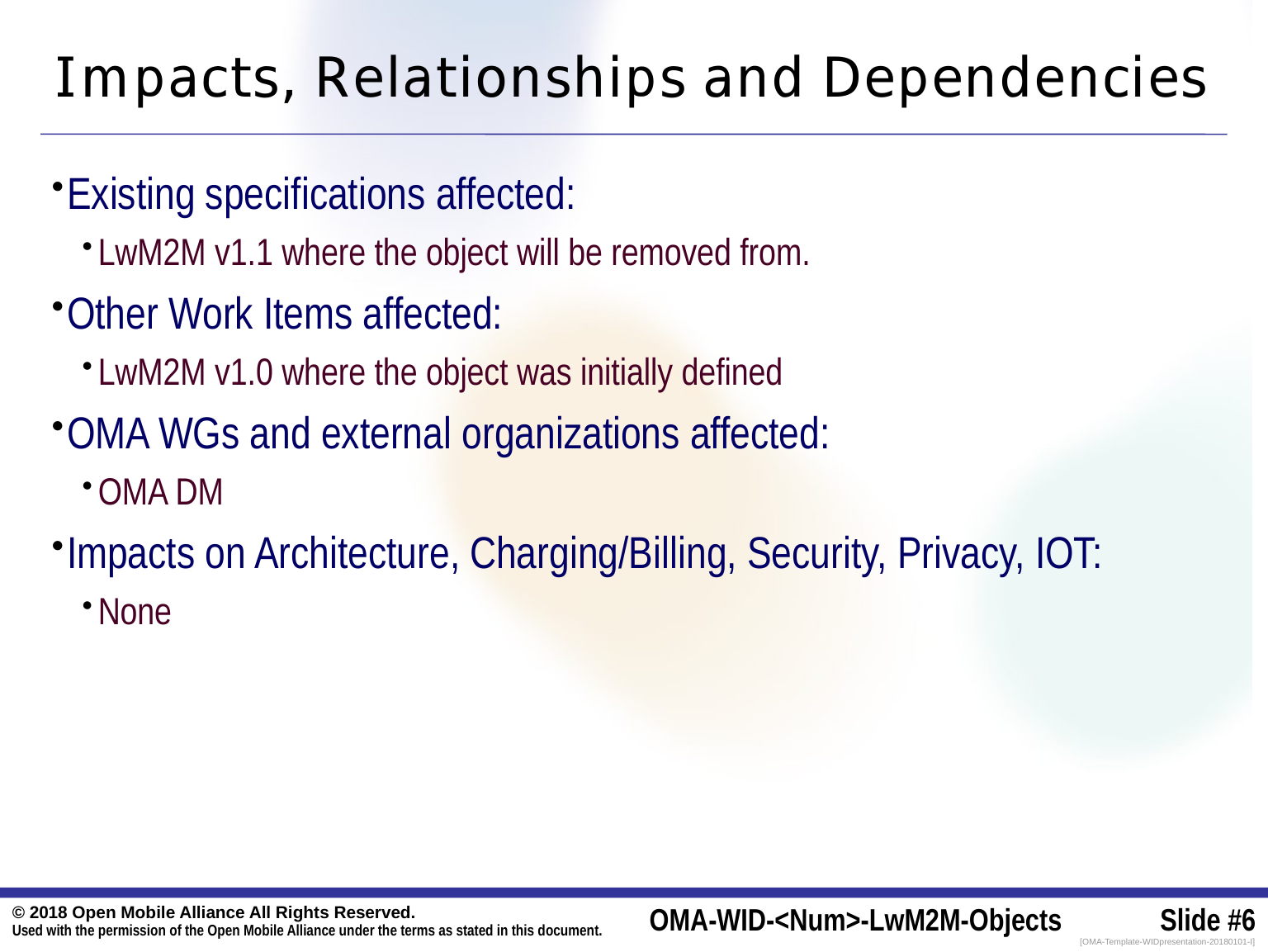

# Impacts, Relationships and Dependencies
Existing specifications affected:
LwM2M v1.1 where the object will be removed from.
Other Work Items affected:
LwM2M v1.0 where the object was initially defined
OMA WGs and external organizations affected:
OMA DM
Impacts on Architecture, Charging/Billing, Security, Privacy, IOT:
None